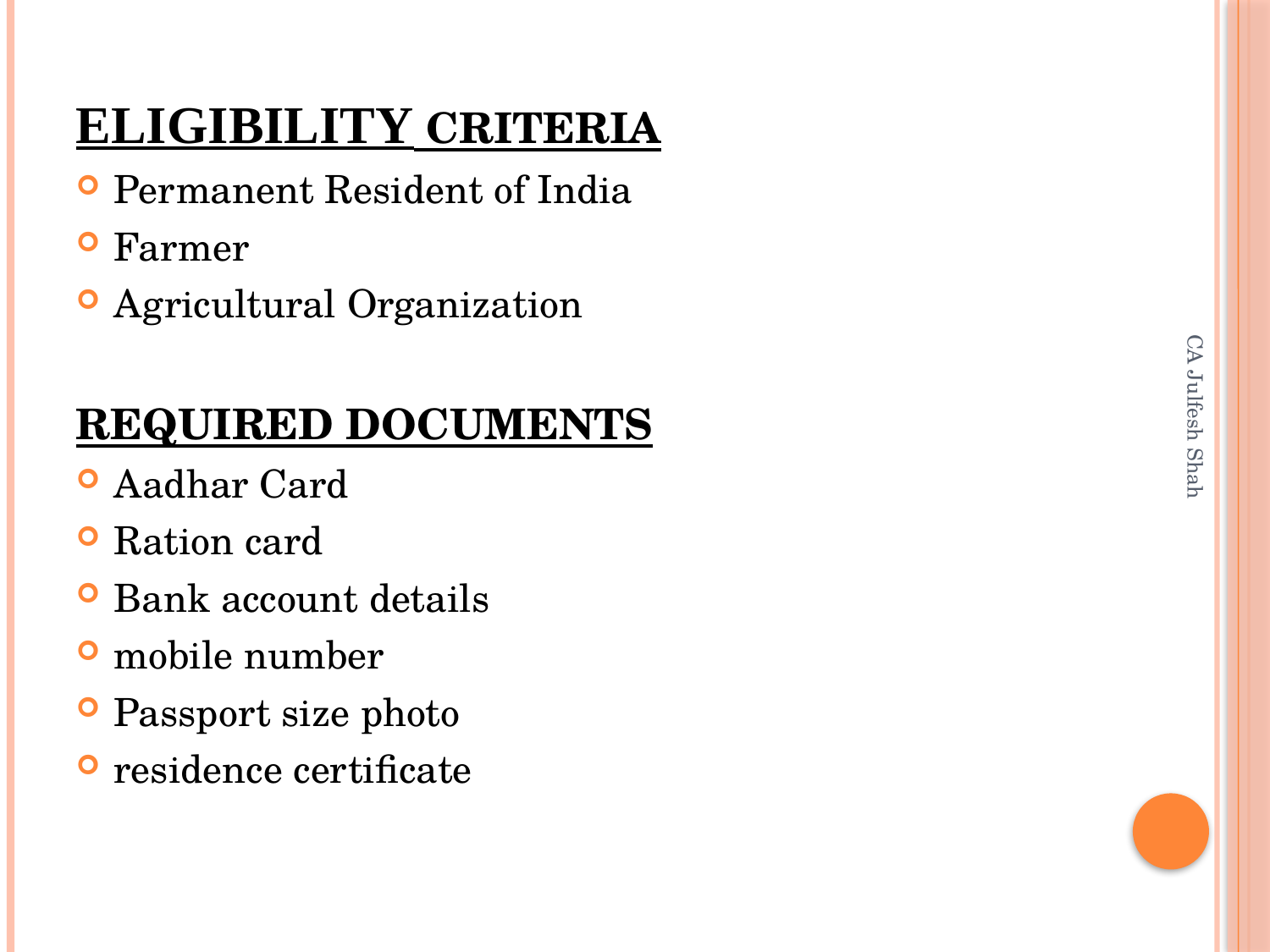

ELIGIBILITY CRITERIA
Permanent Resident of India
Farmer
Agricultural Organization

REQUIRED DOCUMENTS
Aadhar Card
Ration card
Bank account details
mobile number
Passport size photo
residence certificate

CA Julfesh Shah